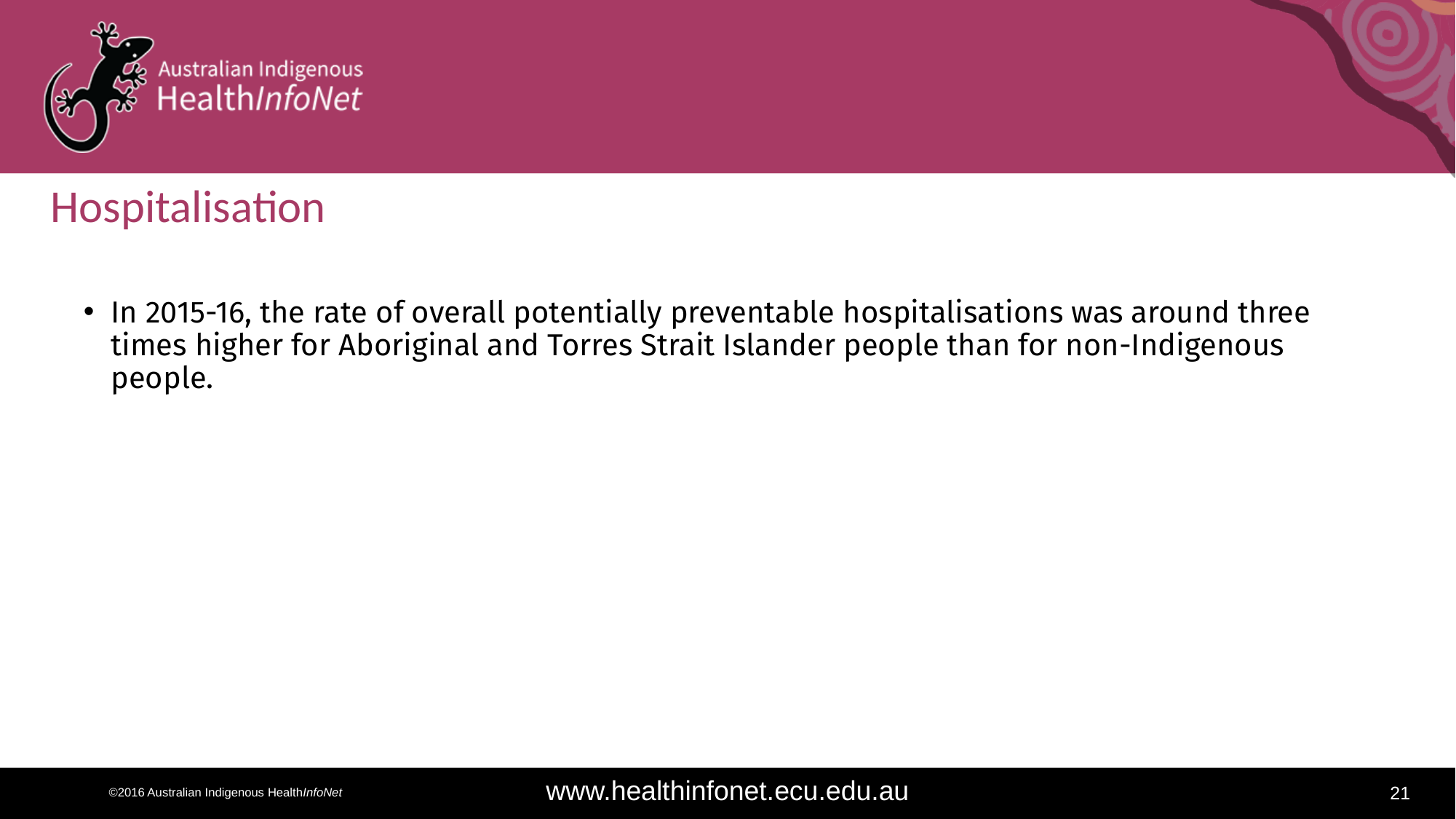

# Hospitalisation
In 2015-16, the rate of overall potentially preventable hospitalisations was around three times higher for Aboriginal and Torres Strait Islander people than for non-Indigenous people.